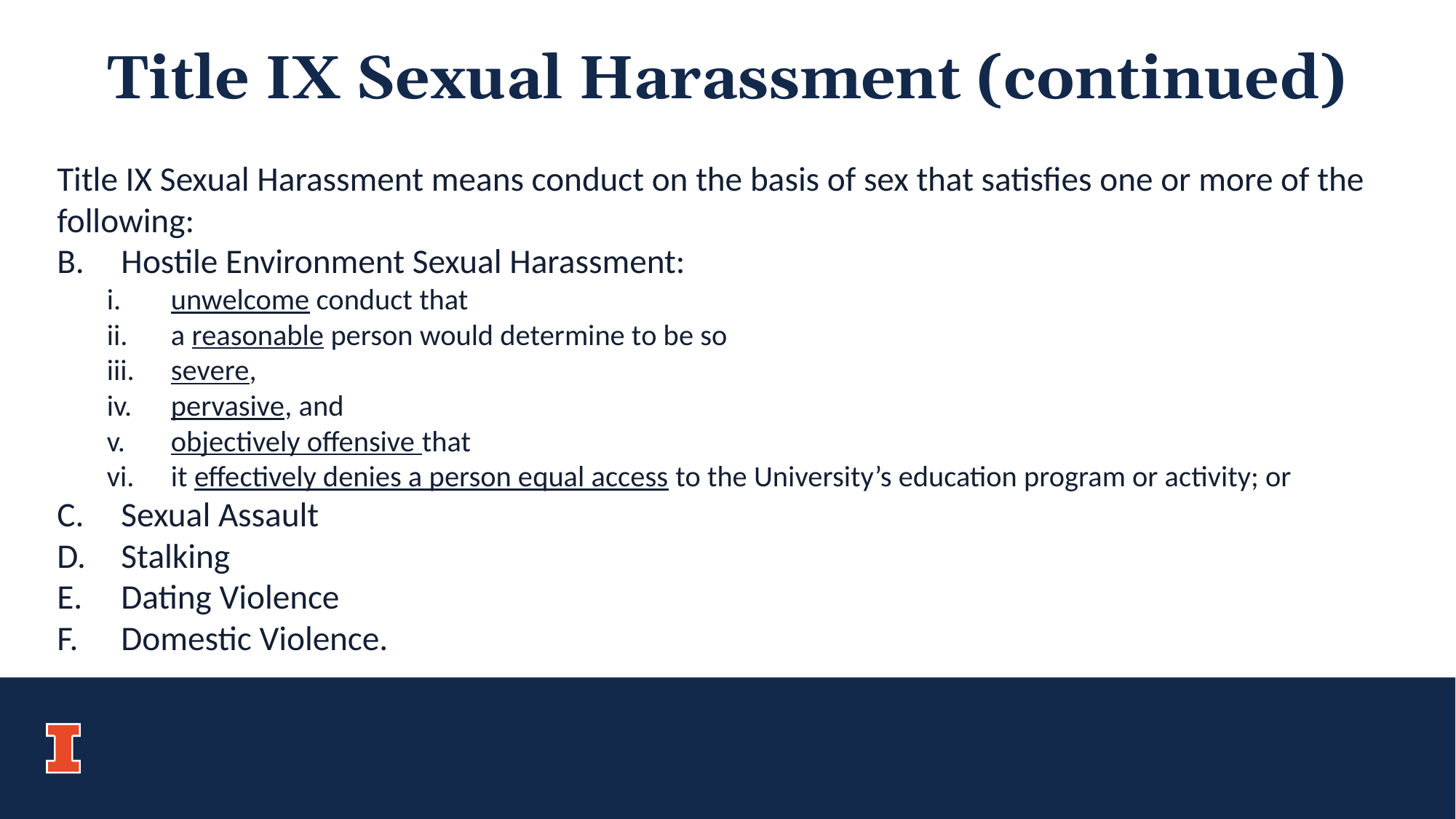

Title IX Sexual Harassment (continued)
Title IX Sexual Harassment means conduct on the basis of sex that satisfies one or more of the following:
Hostile Environment Sexual Harassment:
unwelcome conduct that
a reasonable person would determine to be so
severe,
pervasive, and
objectively offensive that
it effectively denies a person equal access to the University’s education program or activity; or
Sexual Assault
Stalking
Dating Violence
Domestic Violence.